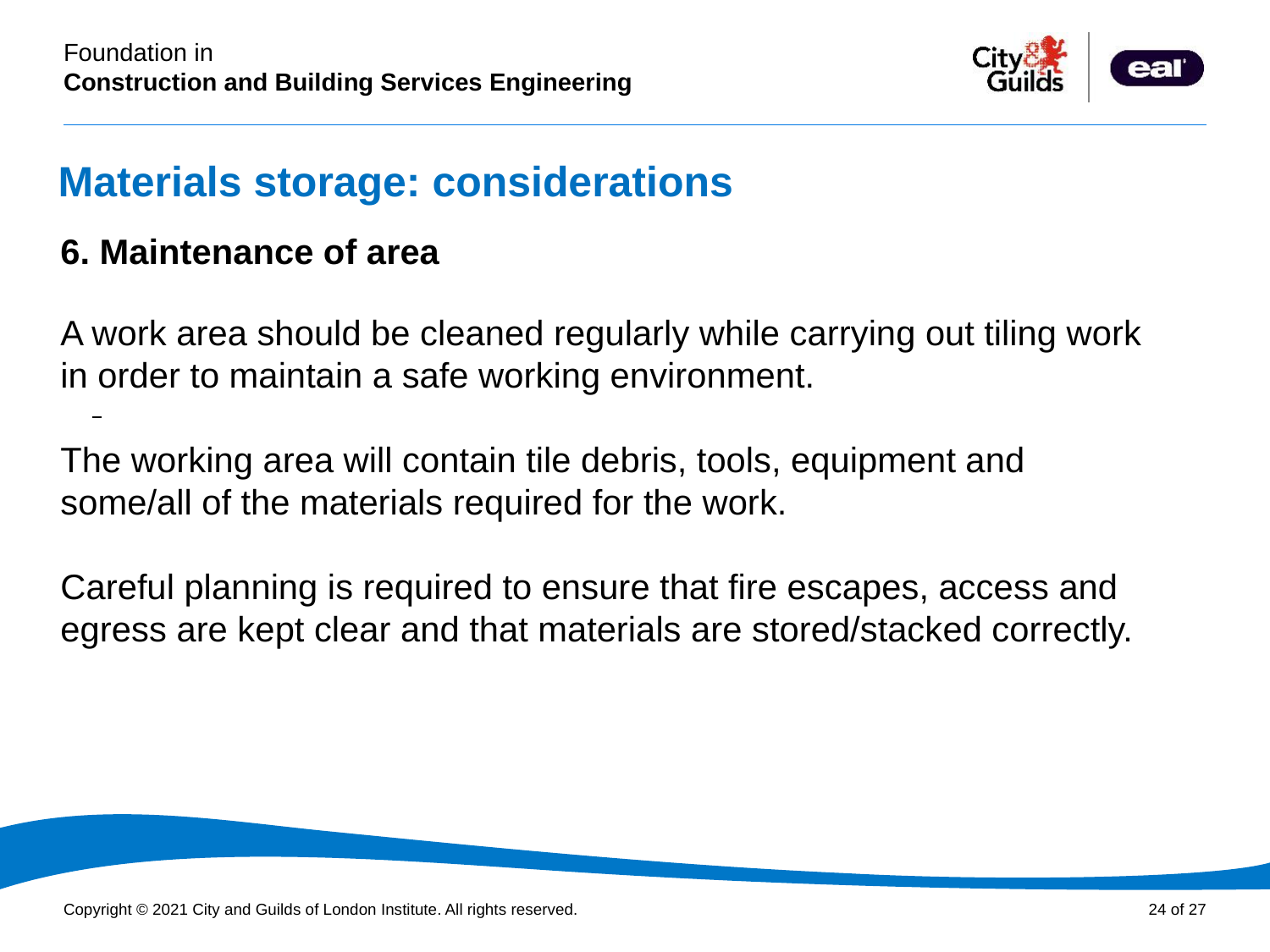

# Materials storage: considerations

PowerPoint presentation

6. Maintenance of area

A work area should be cleaned regularly while carrying out tiling work in order to maintain a safe working environment.

The working area will contain tile debris, tools, equipment and some/all of the materials required for the work.

Careful planning is required to ensure that fire escapes, access and egress are kept clear and that materials are stored/stacked correctly.